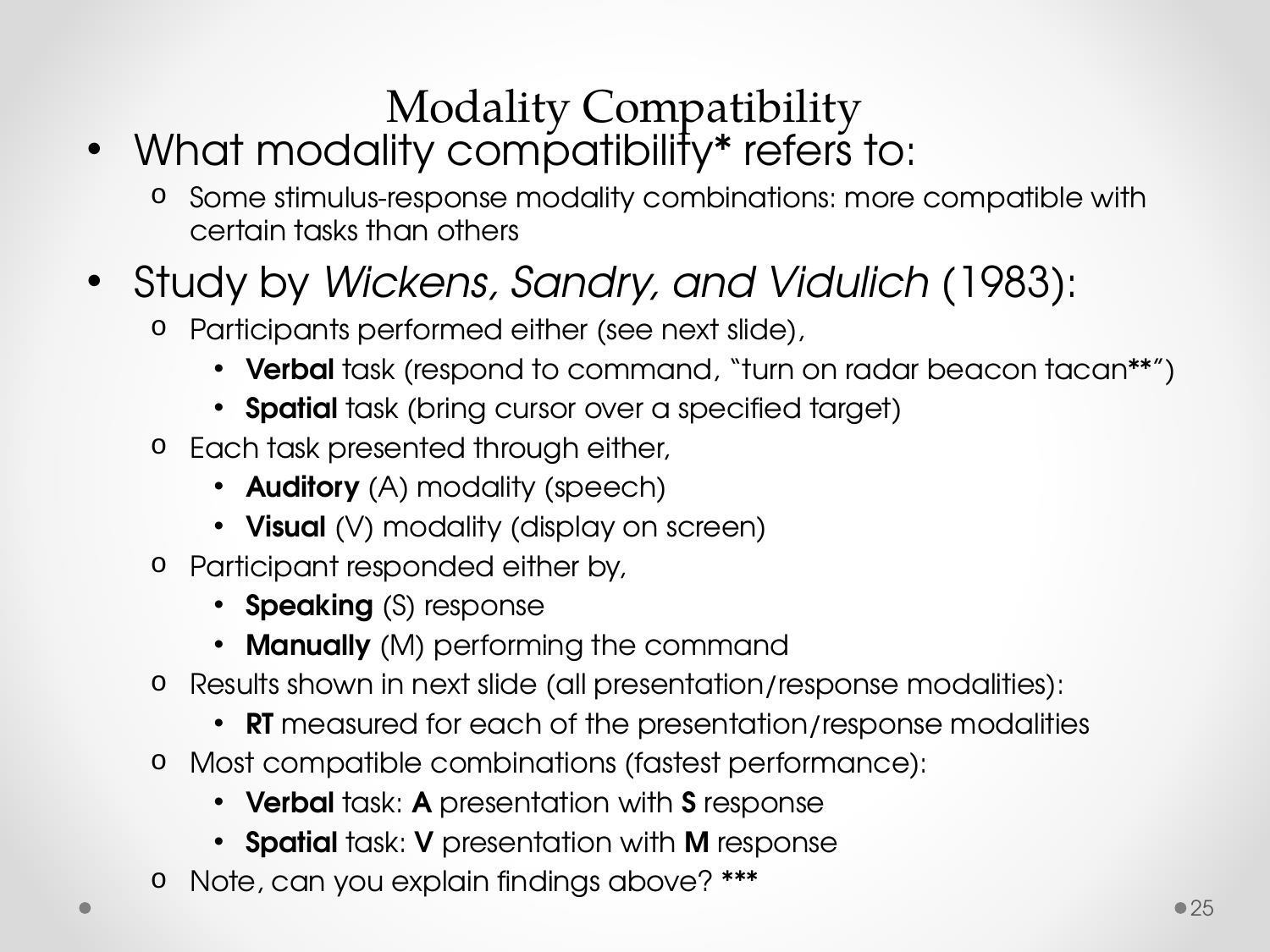

# Modality Compatibility

What modality compatibility* refers to:
Some stimulus-response modality combinations: more compatible with certain tasks than others
Study by Wickens, Sandry, and Vidulich (1983):
Participants performed either (see next slide),
Verbal task (respond to command, “turn on radar beacon tacan**”)
Spatial task (bring cursor over a specified target)
Each task presented through either,
Auditory (A) modality (speech)
Visual (V) modality (display on screen)
Participant responded either by,
Speaking (S) response
Manually (M) performing the command
Results shown in next slide (all presentation/response modalities):
RT measured for each of the presentation/response modalities
Most compatible combinations (fastest performance):
Verbal task: A presentation with S response
Spatial task: V presentation with M response
Note, can you explain findings above? ***

25